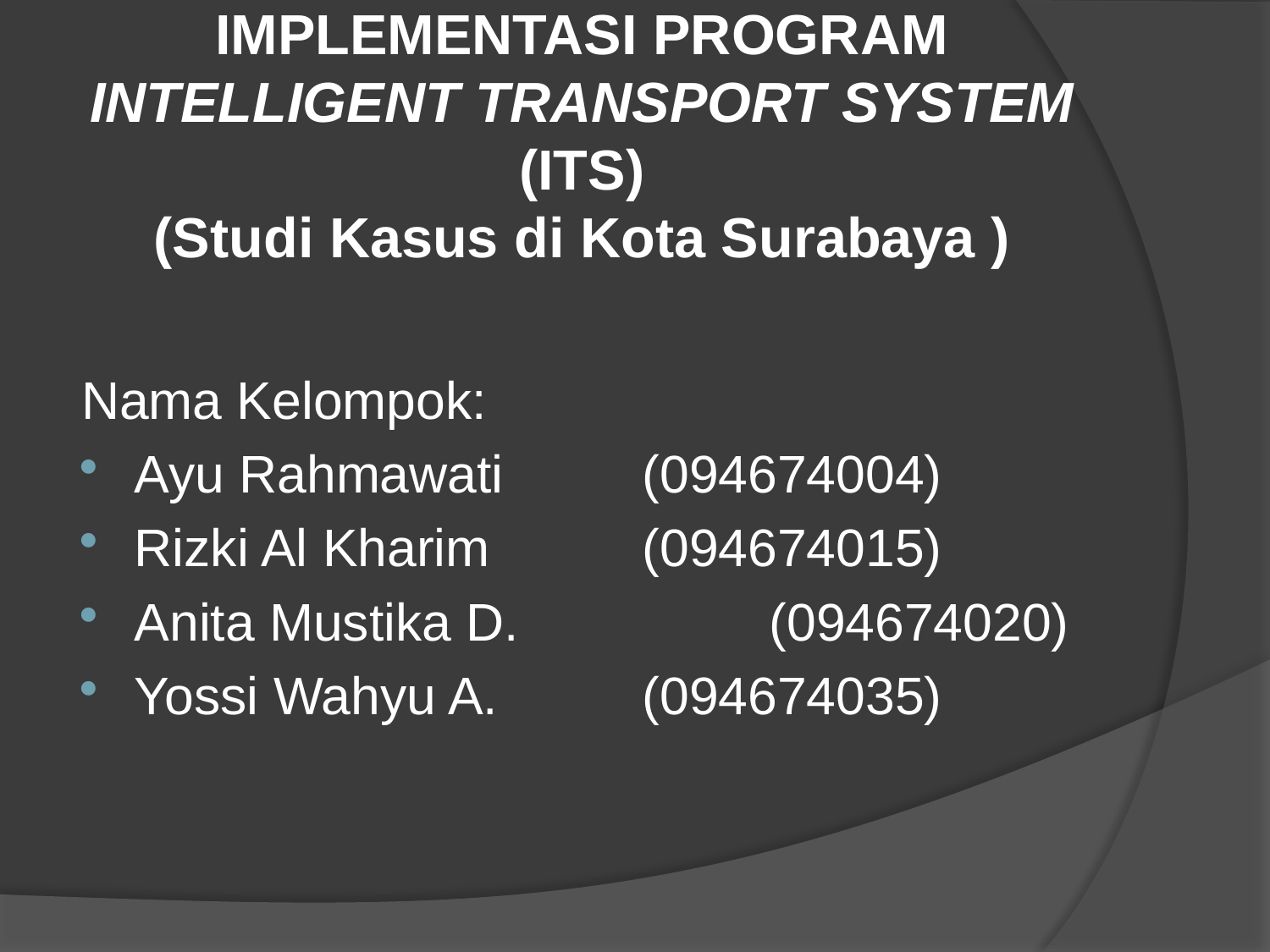

# IMPLEMENTASI PROGRAM INTELLIGENT TRANSPORT SYSTEM (ITS) (Studi Kasus di Kota Surabaya )
Nama Kelompok:
Ayu Rahmawati		(094674004)
Rizki Al Kharim		(094674015)
Anita Mustika D.		(094674020)
Yossi Wahyu A.		(094674035)